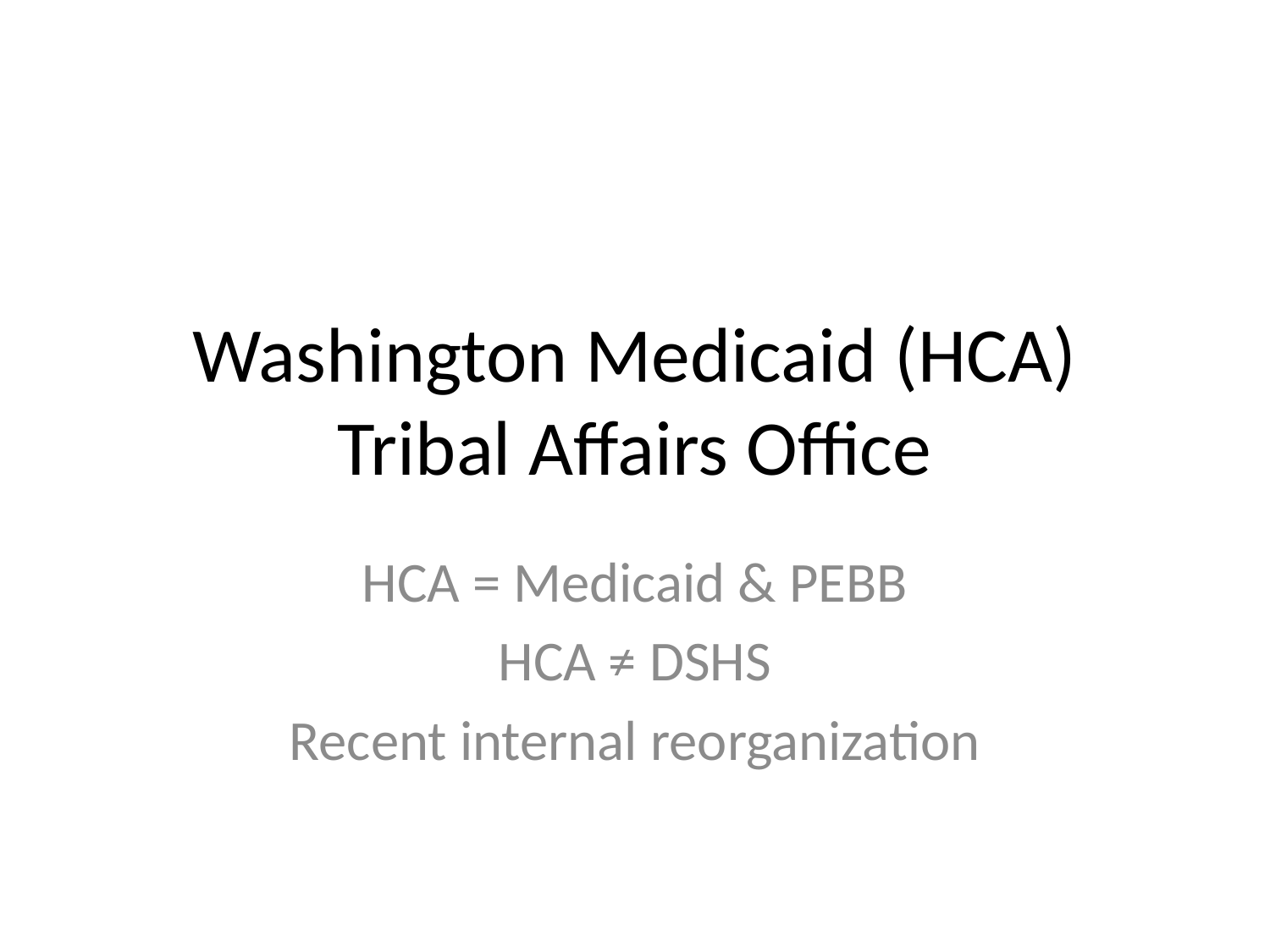

# Washington Medicaid (HCA) Tribal Affairs Office
HCA = Medicaid & PEBB
HCA ≠ DSHS
Recent internal reorganization